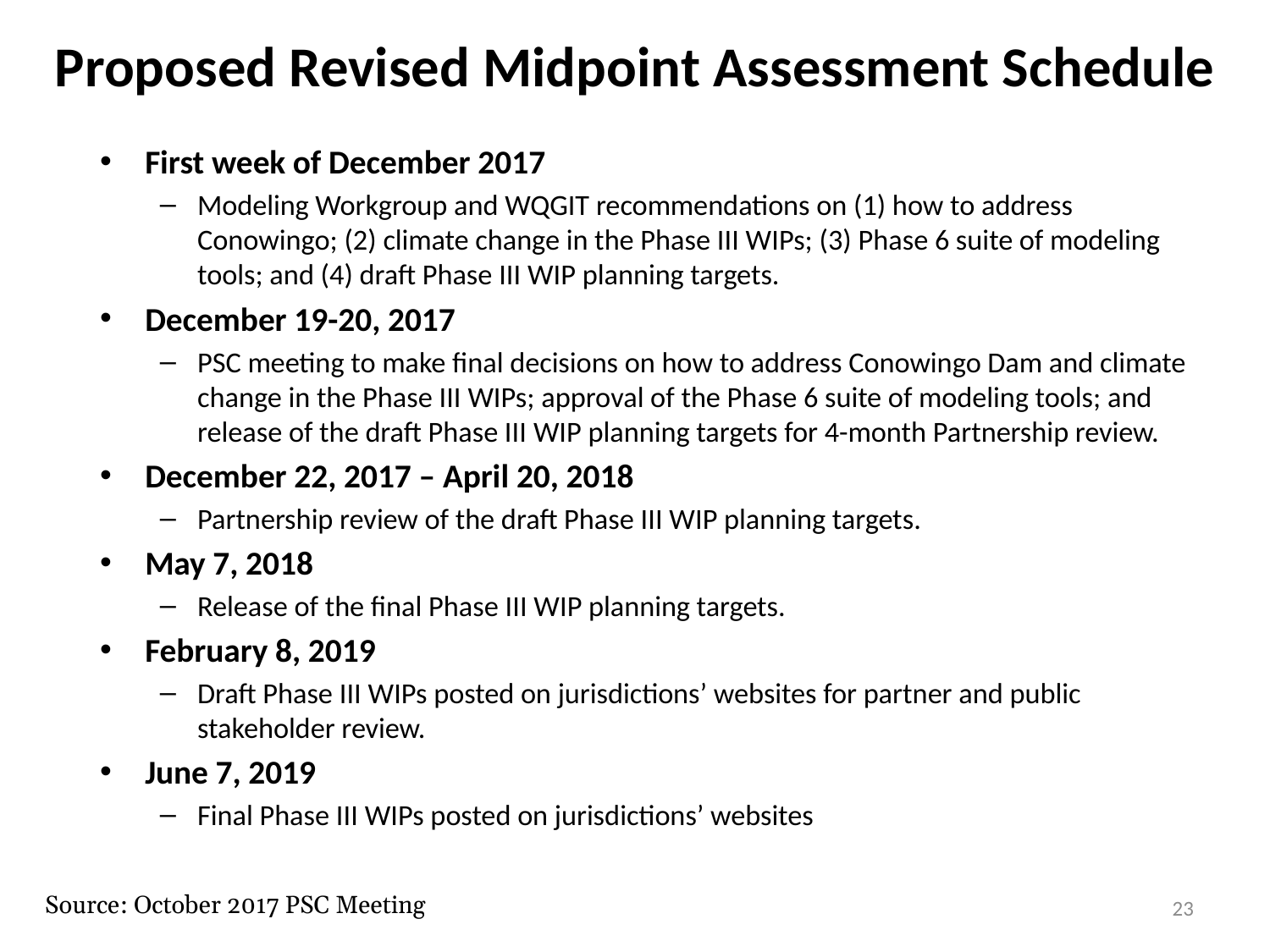

# Proposed Revised Midpoint Assessment Schedule
First week of December 2017
Modeling Workgroup and WQGIT recommendations on (1) how to address Conowingo; (2) climate change in the Phase III WIPs; (3) Phase 6 suite of modeling tools; and (4) draft Phase III WIP planning targets.
December 19-20, 2017
PSC meeting to make final decisions on how to address Conowingo Dam and climate change in the Phase III WIPs; approval of the Phase 6 suite of modeling tools; and release of the draft Phase III WIP planning targets for 4-month Partnership review.
December 22, 2017 – April 20, 2018
Partnership review of the draft Phase III WIP planning targets.
May 7, 2018
Release of the final Phase III WIP planning targets.
February 8, 2019
Draft Phase III WIPs posted on jurisdictions’ websites for partner and public stakeholder review.
June 7, 2019
Final Phase III WIPs posted on jurisdictions’ websites
Source: October 2017 PSC Meeting
23